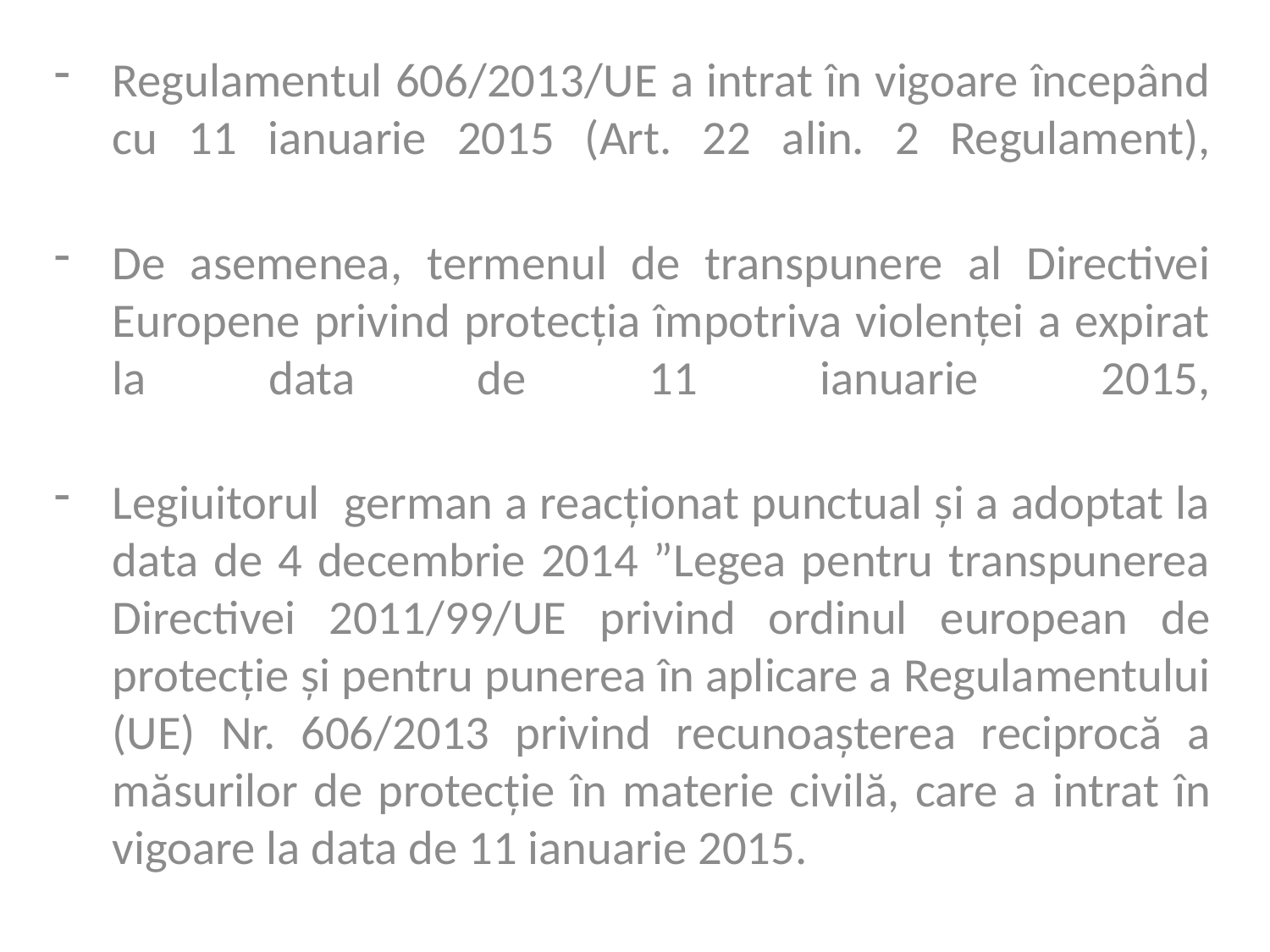

Regulamentul 606/2013/UE a intrat în vigoare începând cu 11 ianuarie 2015 (Art. 22 alin. 2 Regulament),
De asemenea, termenul de transpunere al Directivei Europene privind protecția împotriva violenței a expirat la data de 11 ianuarie 2015,
Legiuitorul  german a reacționat punctual și a adoptat la data de 4 decembrie 2014 ”Legea pentru transpunerea Directivei 2011/99/UE privind ordinul european de protecție și pentru punerea în aplicare a Regulamentului (UE) Nr. 606/2013 privind recunoașterea reciprocă a măsurilor de protecție în materie civilă, care a intrat în vigoare la data de 11 ianuarie 2015.